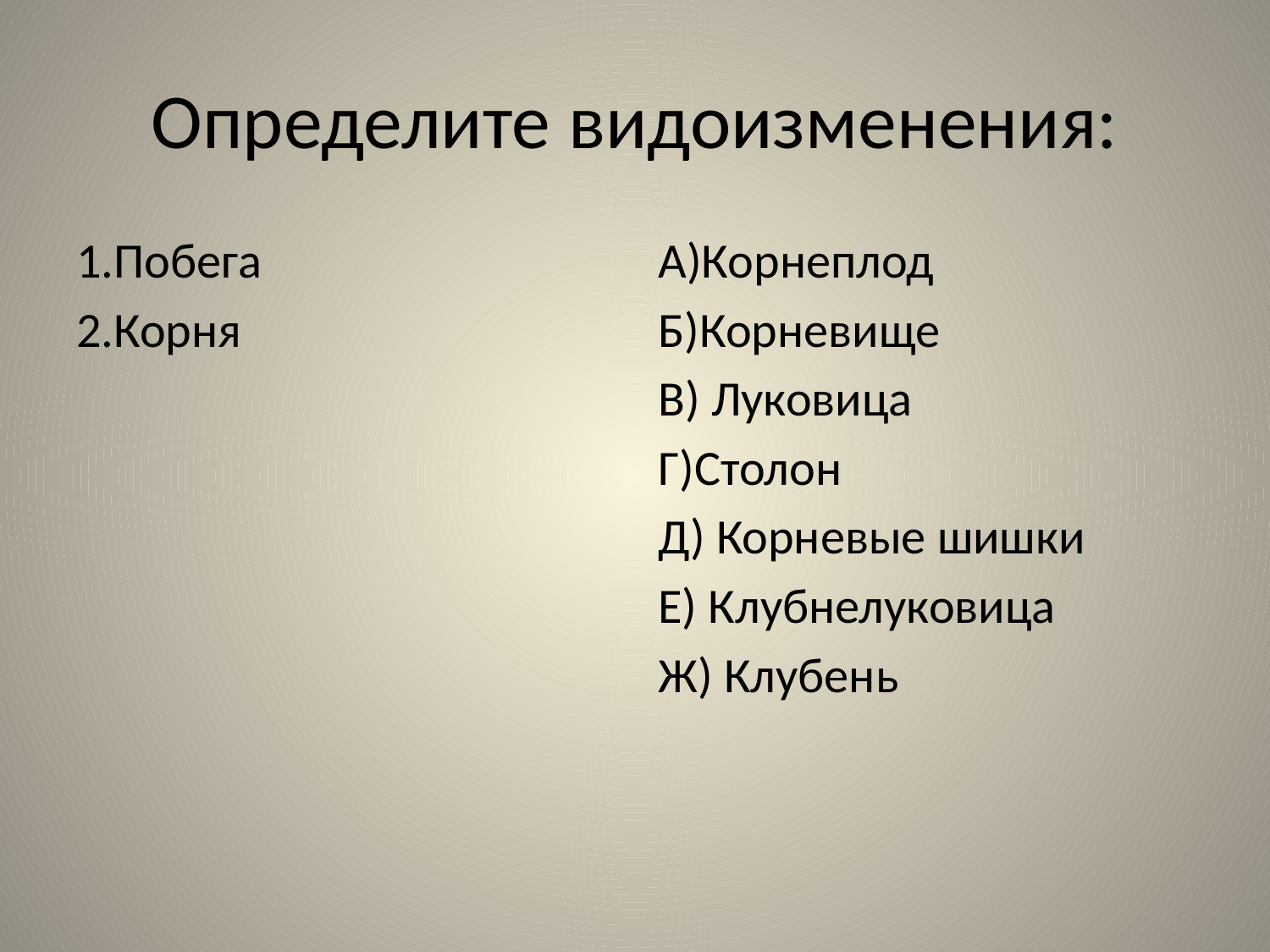

# Определите видоизменения:
1.Побега
2.Корня

А)Корнеплод
Б)Корневище
В) Луковица
Г)Столон
Д) Корневые шишки
Е) Клубнелуковица
Ж) Клубень